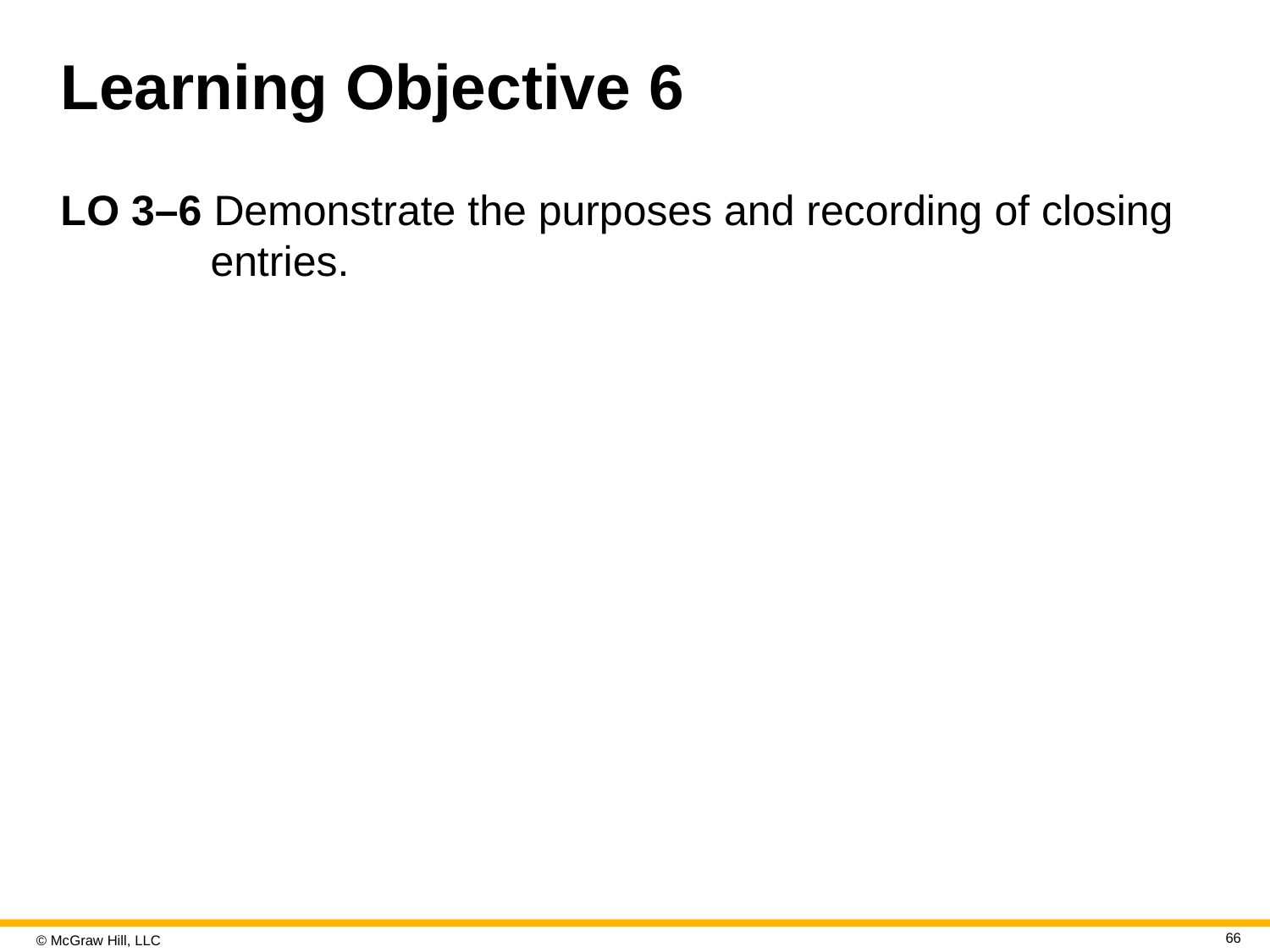

# Learning Objective 6
L O 3–6 Demonstrate the purposes and recording of closing entries.
66